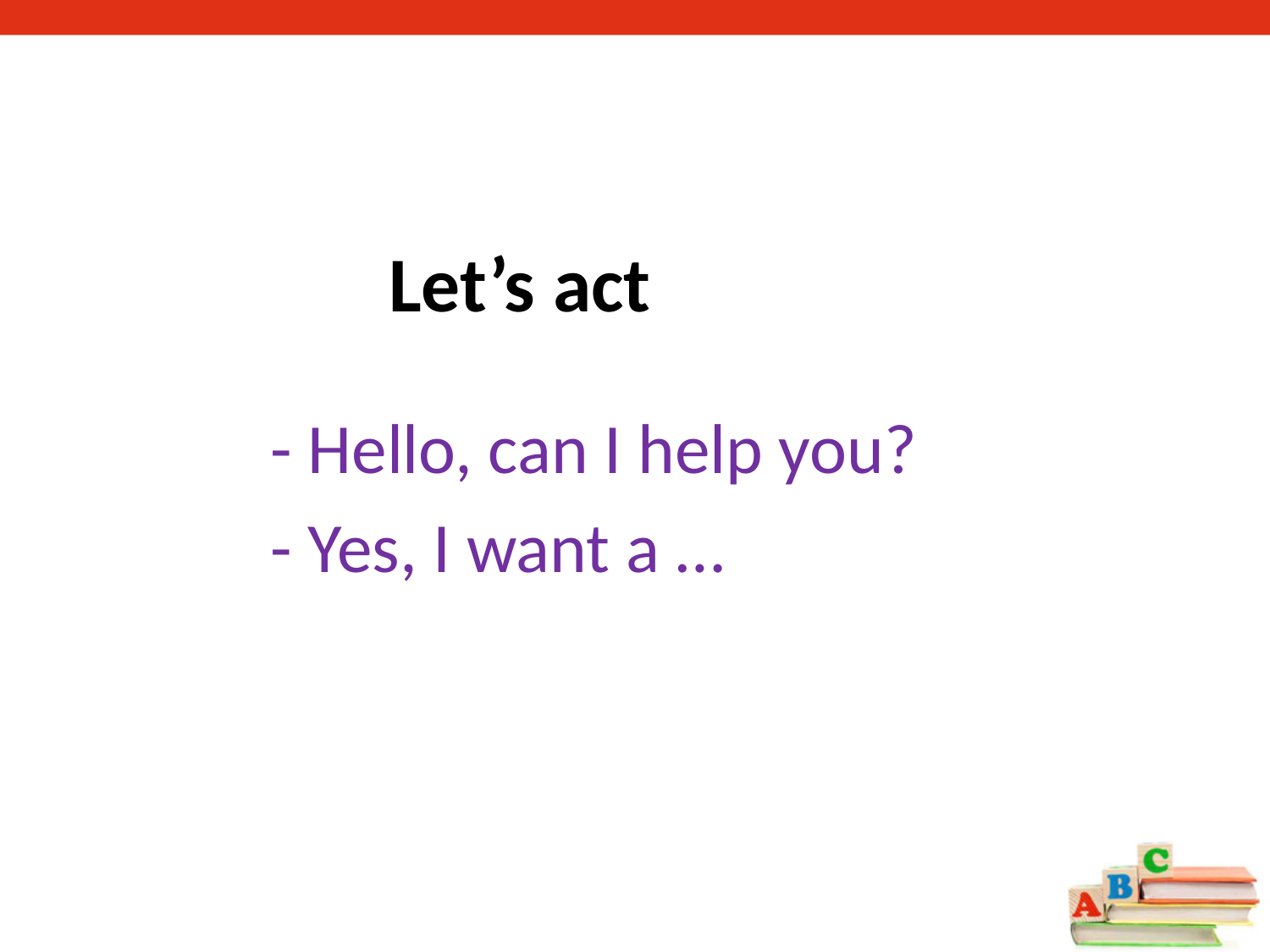

# Let’s act
- Hello, can I help you?
- Yes, I want a …